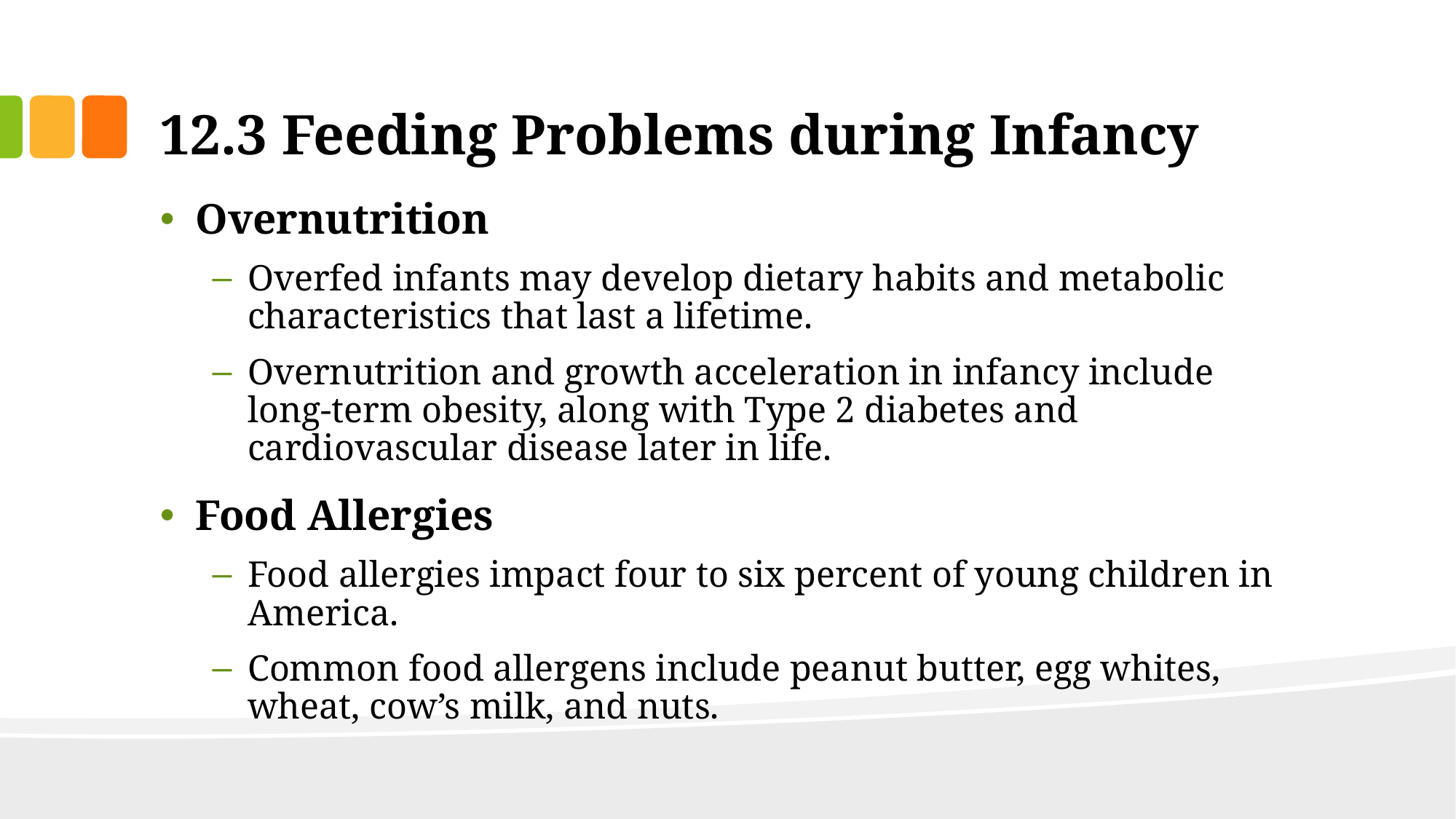

# 12.3 Feeding Problems during Infancy
Overnutrition
Overfed infants may develop dietary habits and metabolic characteristics that last a lifetime.
Overnutrition and growth acceleration in infancy include long-term obesity, along with Type 2 diabetes and cardiovascular disease later in life.
Food Allergies
Food allergies impact four to six percent of young children in America.
Common food allergens include peanut butter, egg whites, wheat, cow’s milk, and nuts.